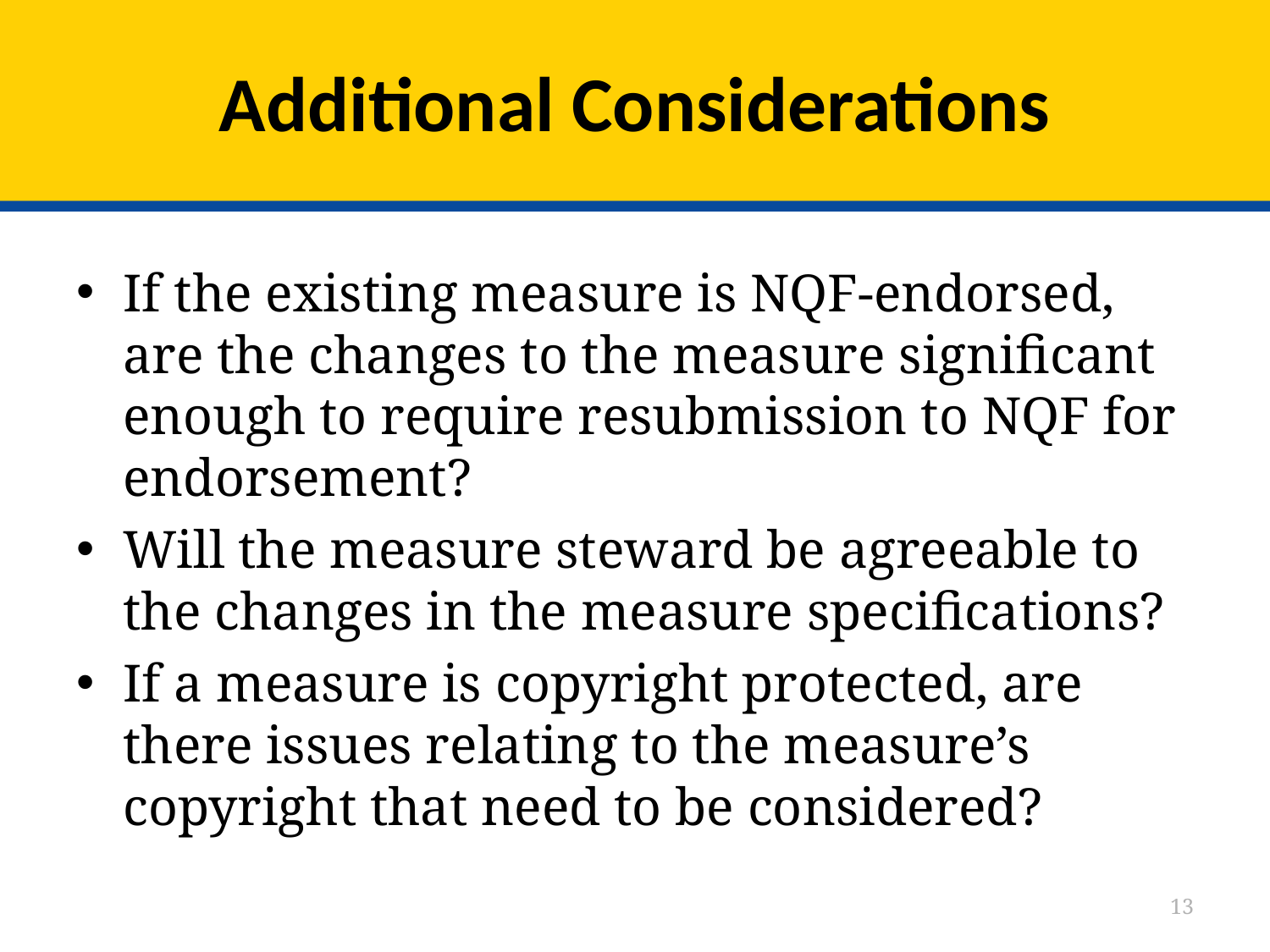

# Additional Considerations
If the existing measure is NQF-endorsed, are the changes to the measure significant enough to require resubmission to NQF for endorsement?
Will the measure steward be agreeable to the changes in the measure specifications?
If a measure is copyright protected, are there issues relating to the measure’s copyright that need to be considered?
13